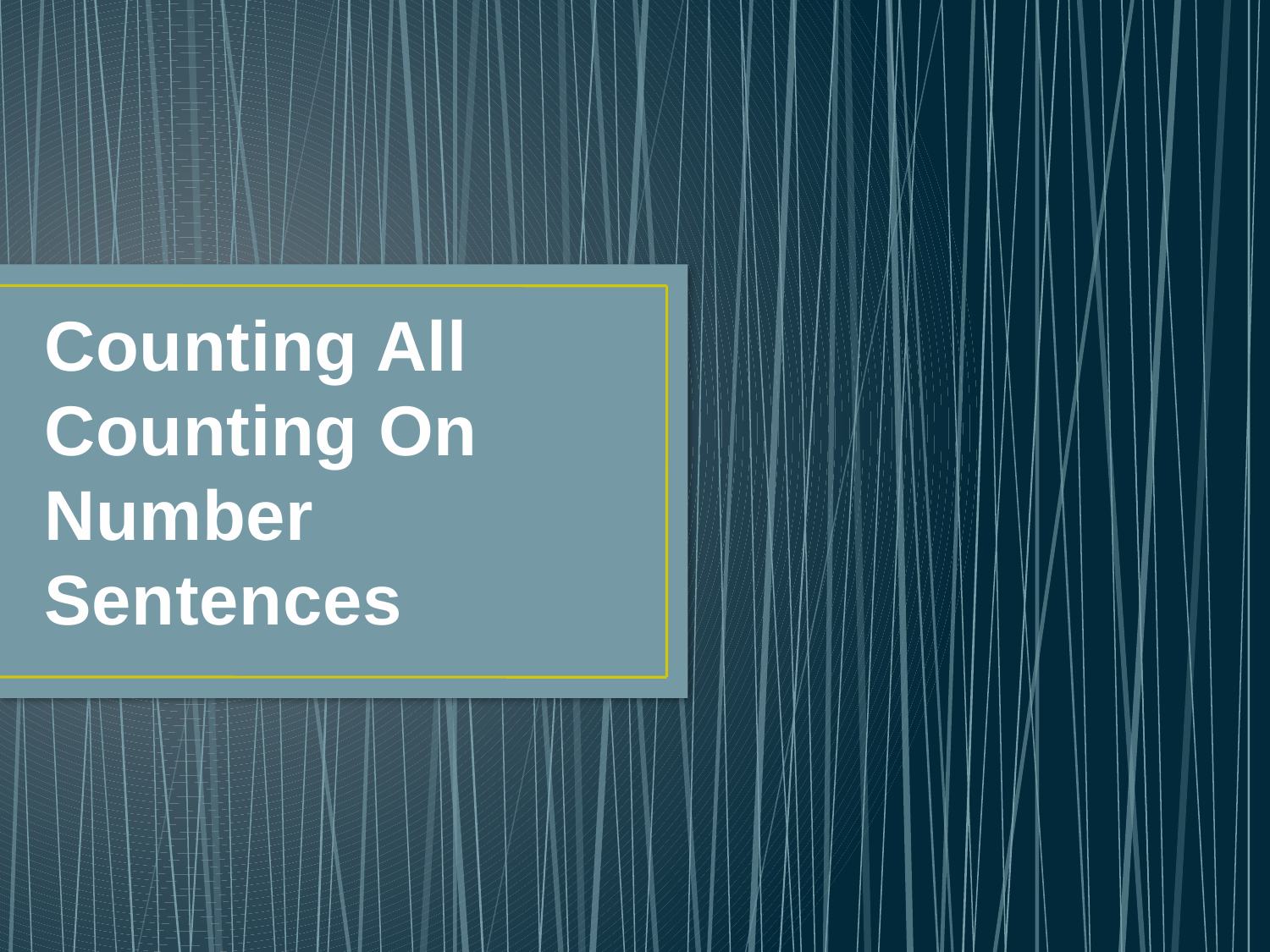

# Counting All Counting On Number Sentences